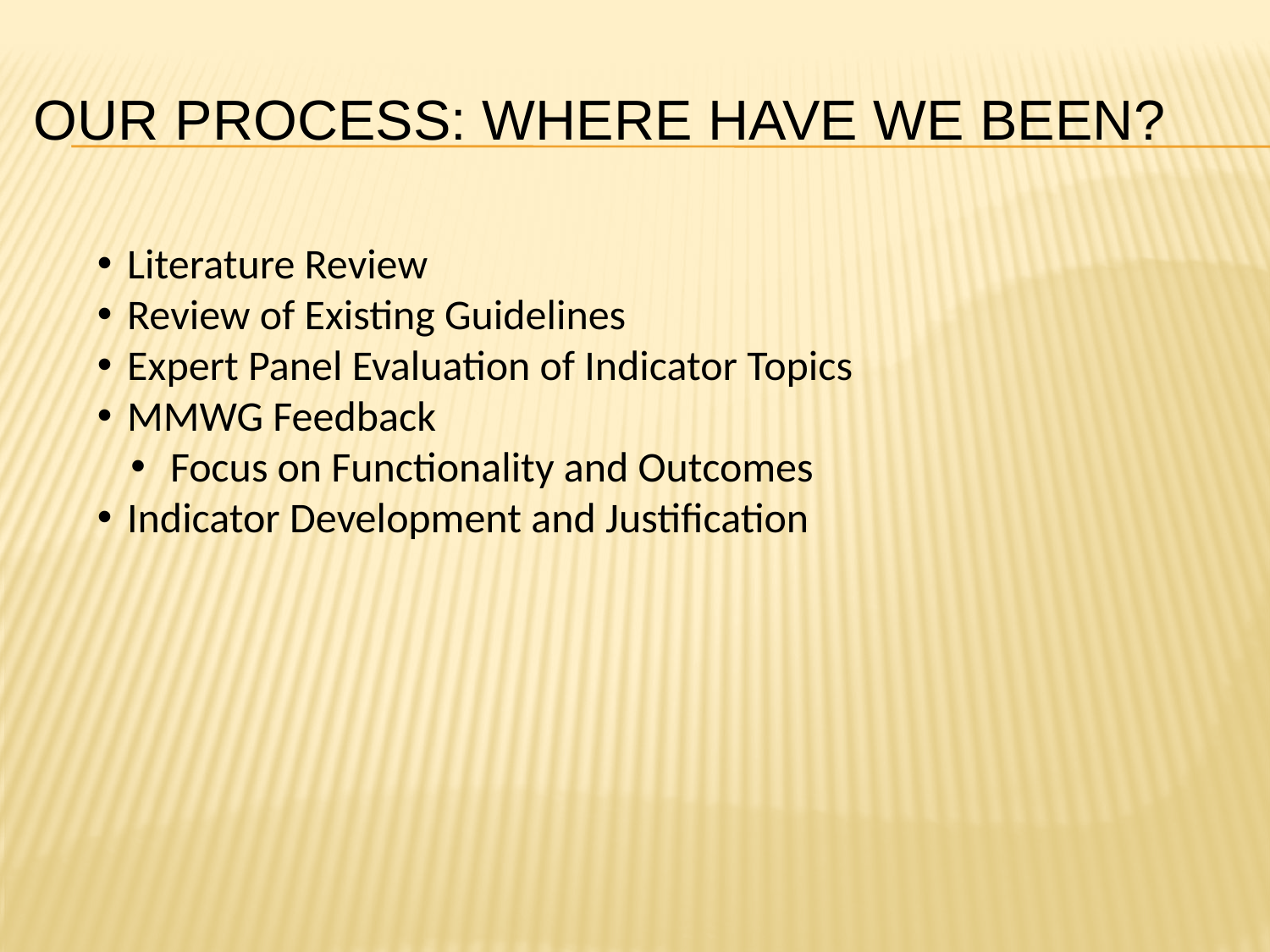

# Our Process: Where Have We Been?

Literature Review
Review of Existing Guidelines
Expert Panel Evaluation of Indicator Topics
MMWG Feedback
 Focus on Functionality and Outcomes
Indicator Development and Justification